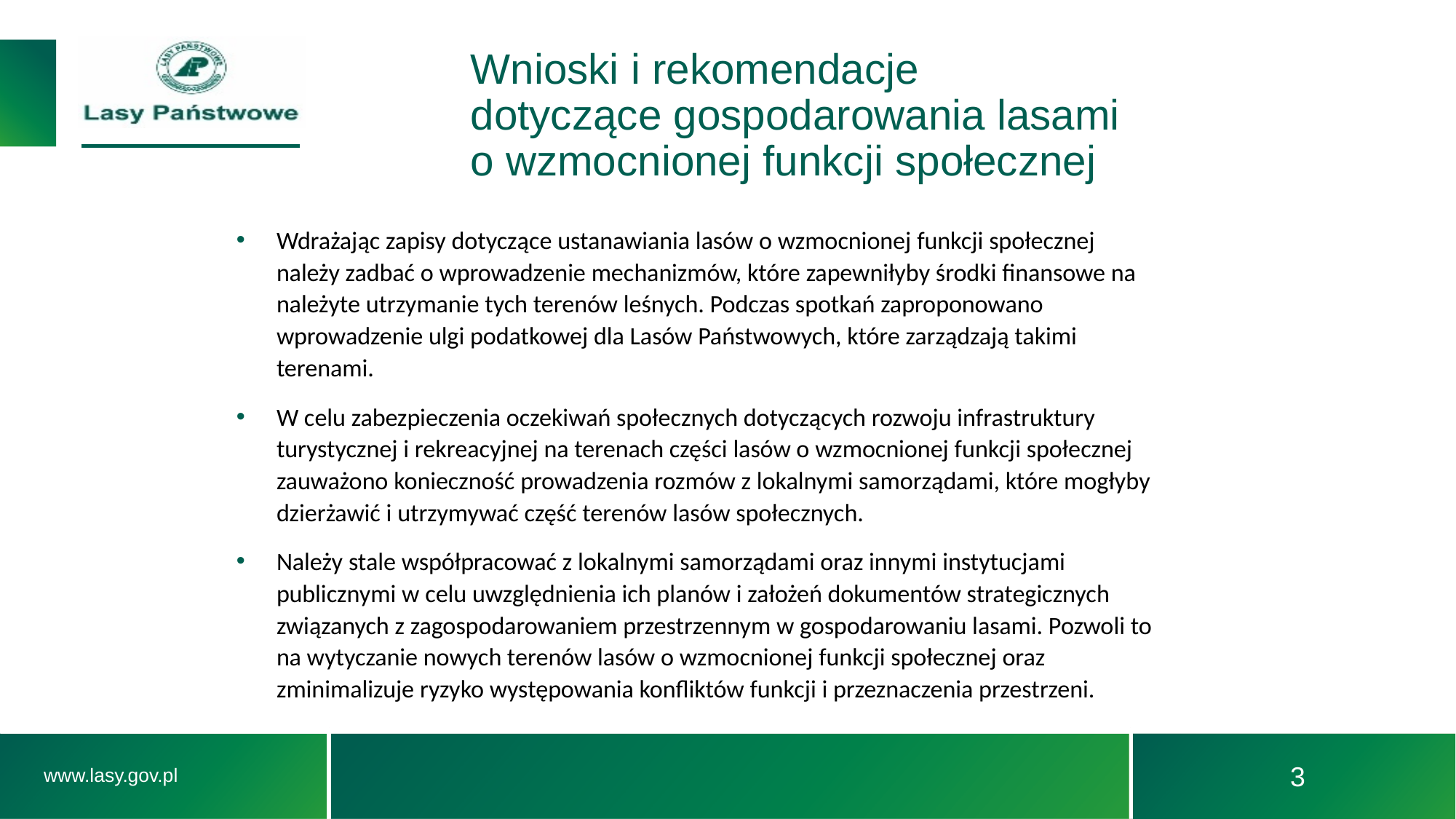

Wnioski i rekomendacje
dotyczące gospodarowania lasami
o wzmocnionej funkcji społecznej

Wdrażając zapisy dotyczące ustanawiania lasów o wzmocnionej funkcji społecznej należy zadbać o wprowadzenie mechanizmów, które zapewniłyby środki finansowe na należyte utrzymanie tych terenów leśnych. Podczas spotkań zaproponowano wprowadzenie ulgi podatkowej dla Lasów Państwowych, które zarządzają takimi terenami.
W celu zabezpieczenia oczekiwań społecznych dotyczących rozwoju infrastruktury turystycznej i rekreacyjnej na terenach części lasów o wzmocnionej funkcji społecznej zauważono konieczność prowadzenia rozmów z lokalnymi samorządami, które mogłyby dzierżawić i utrzymywać część terenów lasów społecznych.
Należy stale współpracować z lokalnymi samorządami oraz innymi instytucjami publicznymi w celu uwzględnienia ich planów i założeń dokumentów strategicznych związanych z zagospodarowaniem przestrzennym w gospodarowaniu lasami. Pozwoli to na wytyczanie nowych terenów lasów o wzmocnionej funkcji społecznej oraz zminimalizuje ryzyko występowania konfliktów funkcji i przeznaczenia przestrzeni.